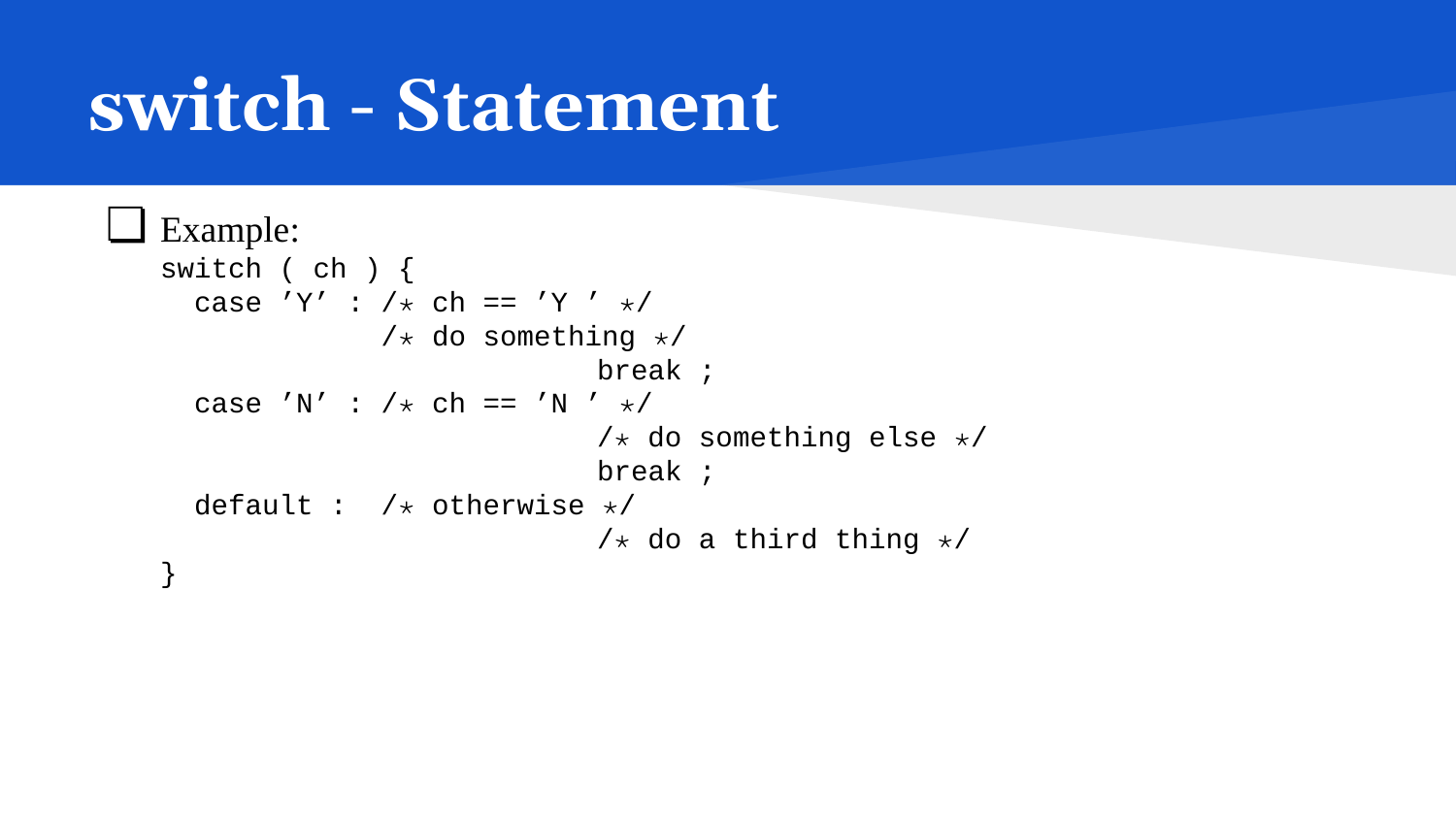

# switch - Statement
Example:
switch ( ch ) {
  case ’Y’ : /∗ ch == ’Y ’ ∗/
             /∗ do something ∗/
			break ;
  case ’N’ : /∗ ch == ’N ’ ∗/
			/∗ do something else ∗/
			break ;
  default :  /∗ otherwise ∗/
			/∗ do a third thing ∗/
}